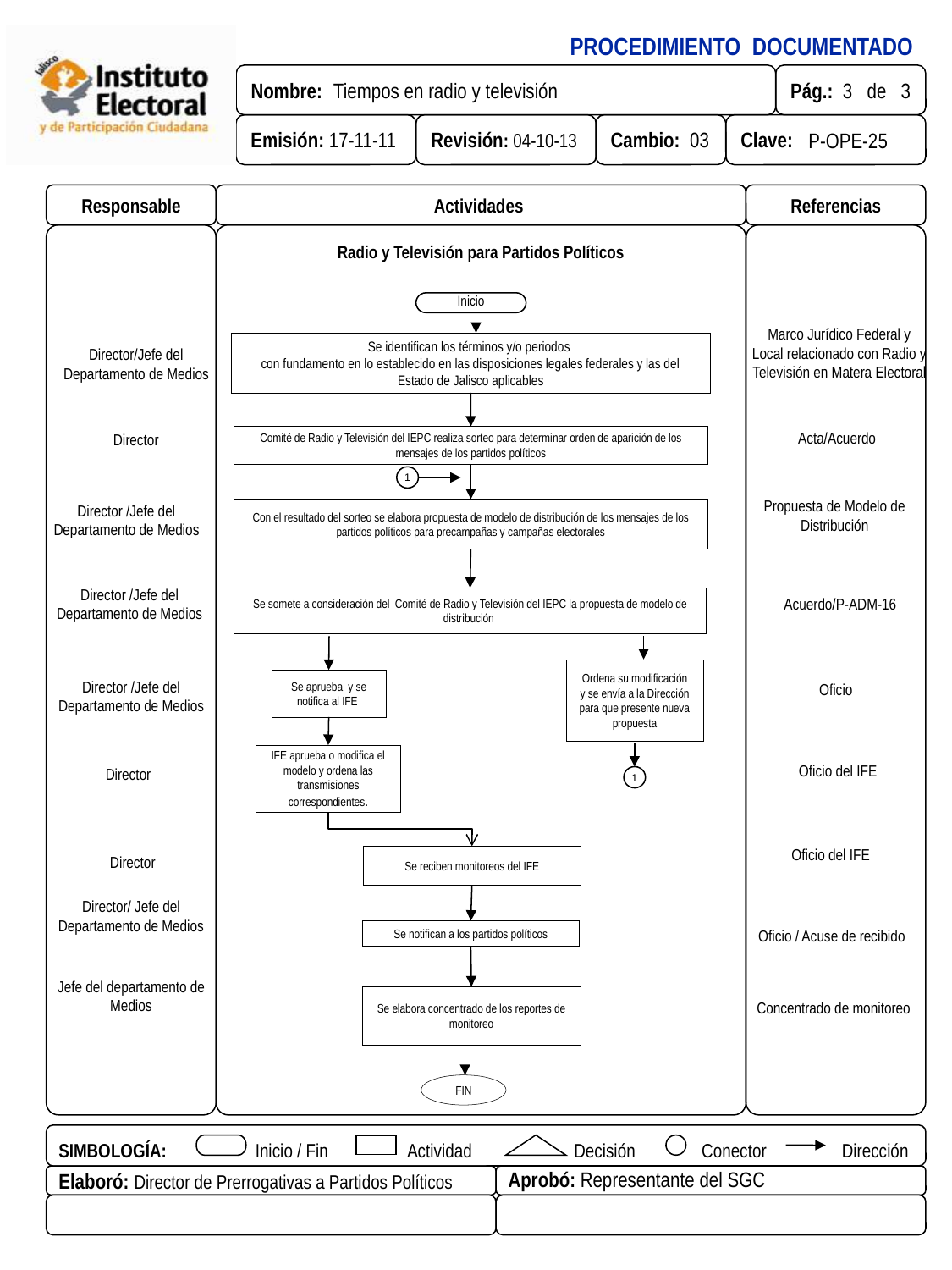

Responsable
Actividades
Referencias

Radio y Televisión para Partidos Políticos
Inicio
Marco Jurídico Federal y Local relacionado con Radio y Televisión en Matera Electoral

Se identifican los términos y/o periodos
con fundamento en lo establecido en las disposiciones legales federales y las del Estado de Jalisco aplicables

Director/Jefe del Departamento de Medios

Comité de Radio y Televisión del IEPC realiza sorteo para determinar orden de aparición de los mensajes de los partidos políticos
Acta/Acuerdo
Director
1
Propuesta de Modelo de Distribución
Director /Jefe del Departamento de Medios
Con el resultado del sorteo se elabora propuesta de modelo de distribución de los mensajes de los partidos políticos para precampañas y campañas electorales

Director /Jefe del Departamento de Medios
Se somete a consideración del  Comité de Radio y Televisión del IEPC la propuesta de modelo de distribución
Acuerdo/P-ADM-16
Ordena su modificación y se envía a la Dirección para que presente nueva propuesta
Se aprueba  y se notifica al IFE
Director /Jefe del Departamento de Medios
Oficio
IFE aprueba o modifica el modelo y ordena las transmisiones correspondientes.

Oficio del IFE
Director
1
Oficio del IFE
Se reciben monitoreos del IFE
Director
Director/ Jefe del Departamento de Medios
Se notifican a los partidos políticos
Oficio / Acuse de recibido
Jefe del departamento de Medios
Se elabora concentrado de los reportes de monitoreo
Concentrado de monitoreo
FIN